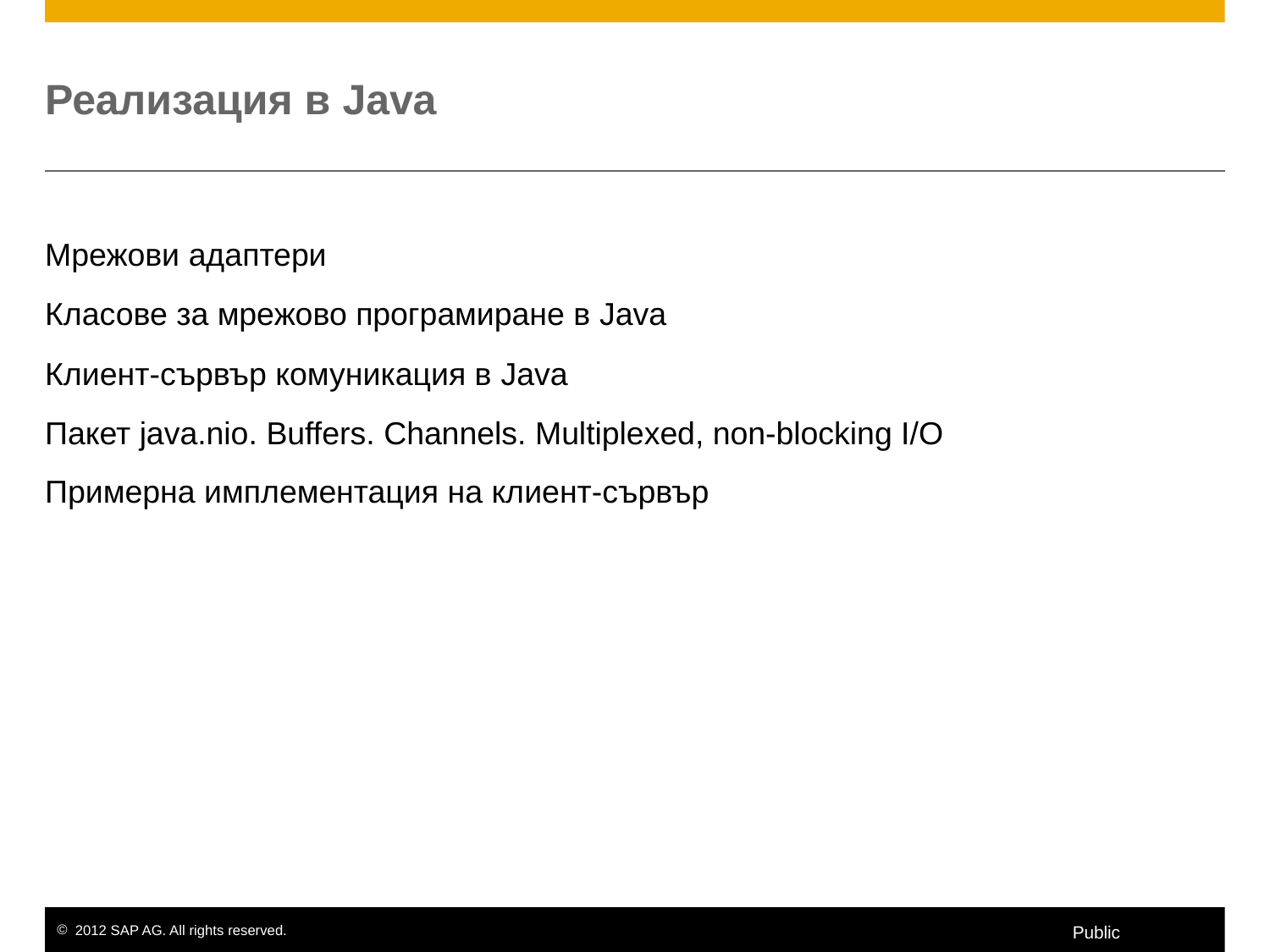

# Реализация в Java
Мрежови адаптери
Класове за мрежово програмиране в Java
Клиент-сървър комуникация в Java
Пакет java.nio. Buffers. Channels. Multiplexed, non-blocking I/O
Примерна имплементация на клиент-сървър